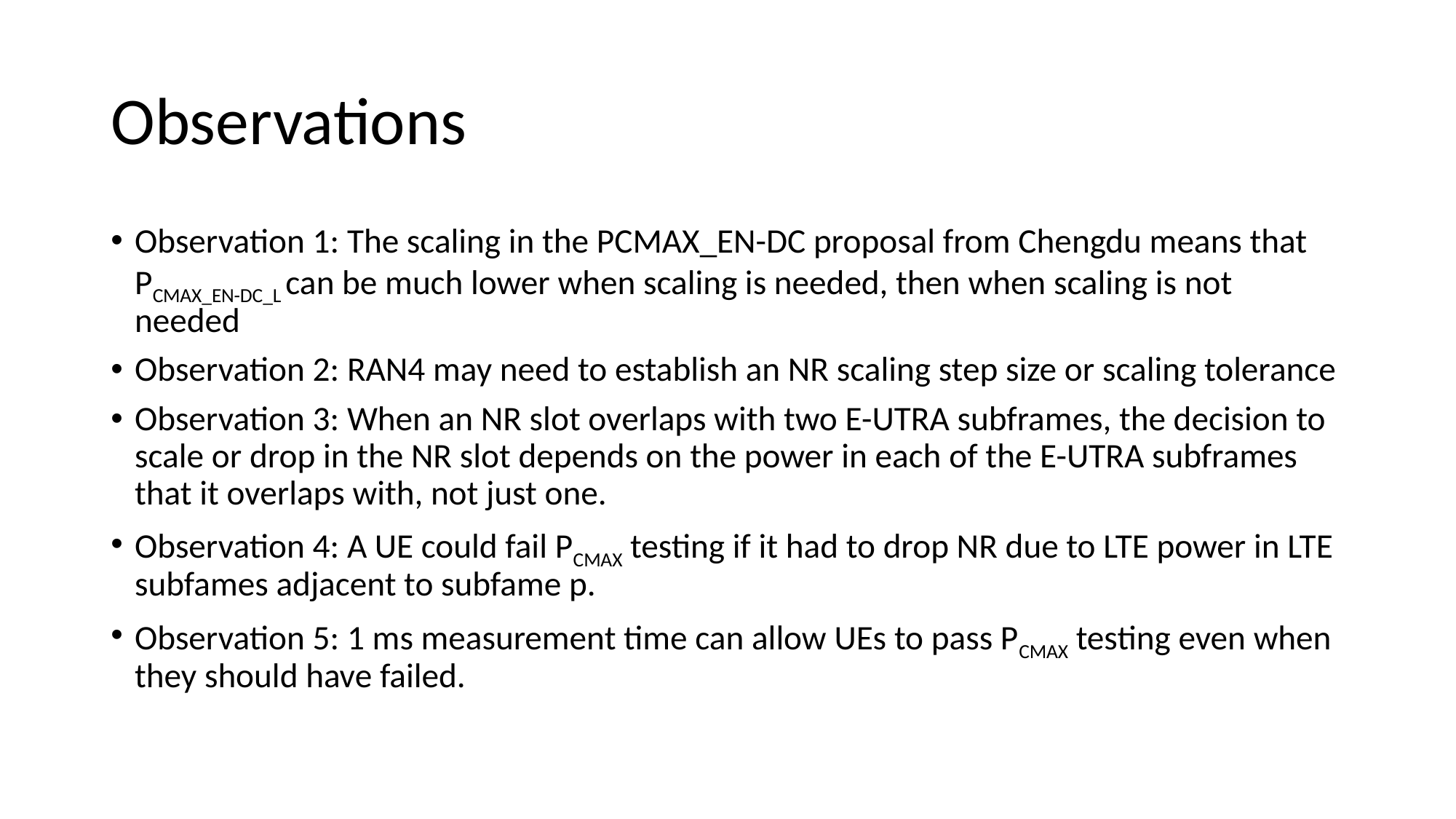

# Observations
Observation 1: The scaling in the PCMAX_EN-DC proposal from Chengdu means that PCMAX_EN-DC_L can be much lower when scaling is needed, then when scaling is not needed
Observation 2: RAN4 may need to establish an NR scaling step size or scaling tolerance
Observation 3: When an NR slot overlaps with two E-UTRA subframes, the decision to scale or drop in the NR slot depends on the power in each of the E-UTRA subframes that it overlaps with, not just one.
Observation 4: A UE could fail PCMAX testing if it had to drop NR due to LTE power in LTE subfames adjacent to subfame p.
Observation 5: 1 ms measurement time can allow UEs to pass PCMAX testing even when they should have failed.